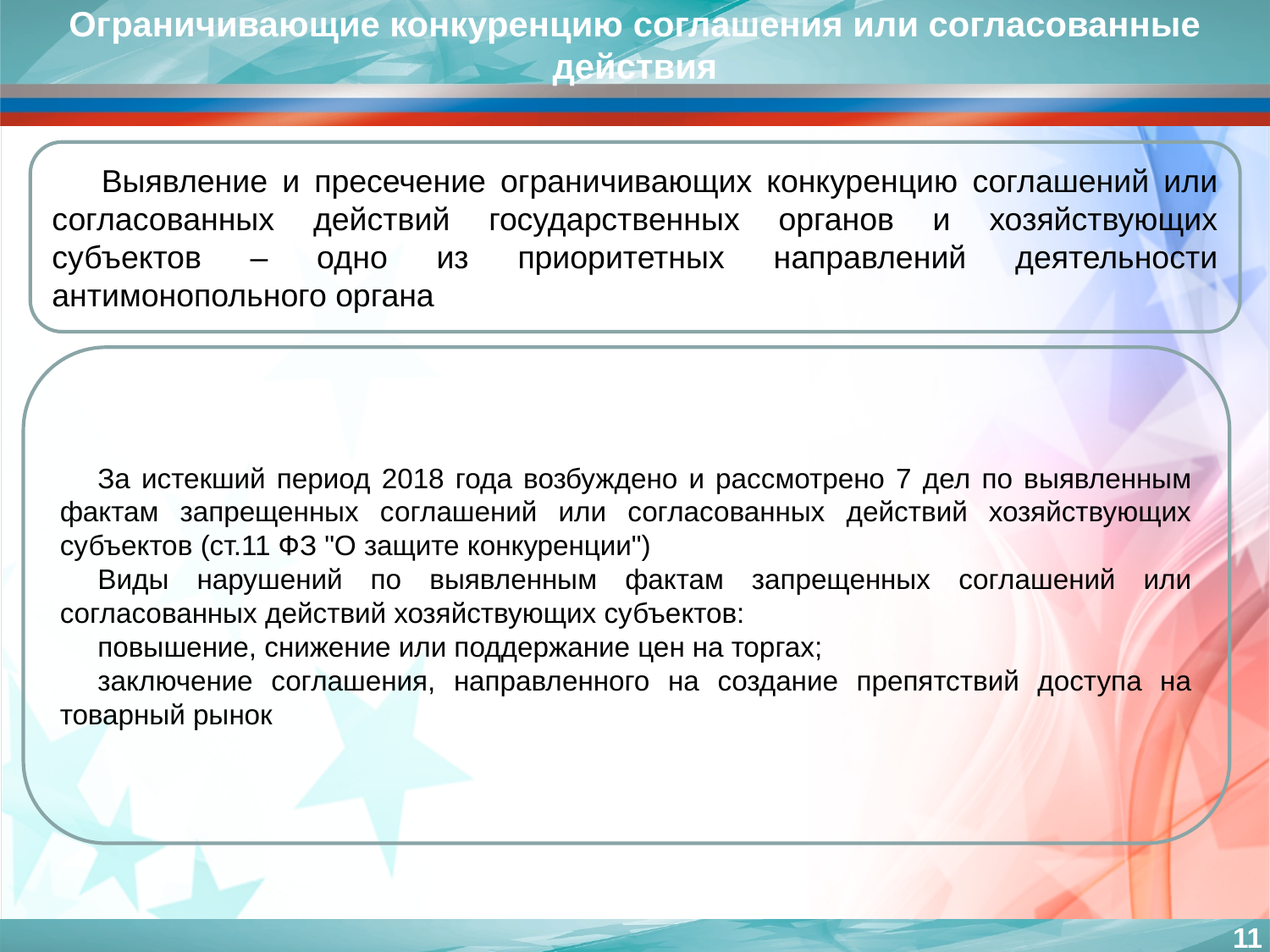

Ограничивающие конкуренцию соглашения или согласованные действия
Выявление и пресечение ограничивающих конкуренцию соглашений или согласованных действий государственных органов и хозяйствующих субъектов – одно из приоритетных направлений деятельности антимонопольного органа
За истекший период 2018 года возбуждено и рассмотрено 7 дел по выявленным фактам запрещенных соглашений или согласованных действий хозяйствующих субъектов (ст.11 ФЗ "О защите конкуренции")
Виды нарушений по выявленным фактам запрещенных соглашений или согласованных действий хозяйствующих субъектов:
повышение, снижение или поддержание цен на торгах;
заключение соглашения, направленного на создание препятствий доступа на товарный рынок
11